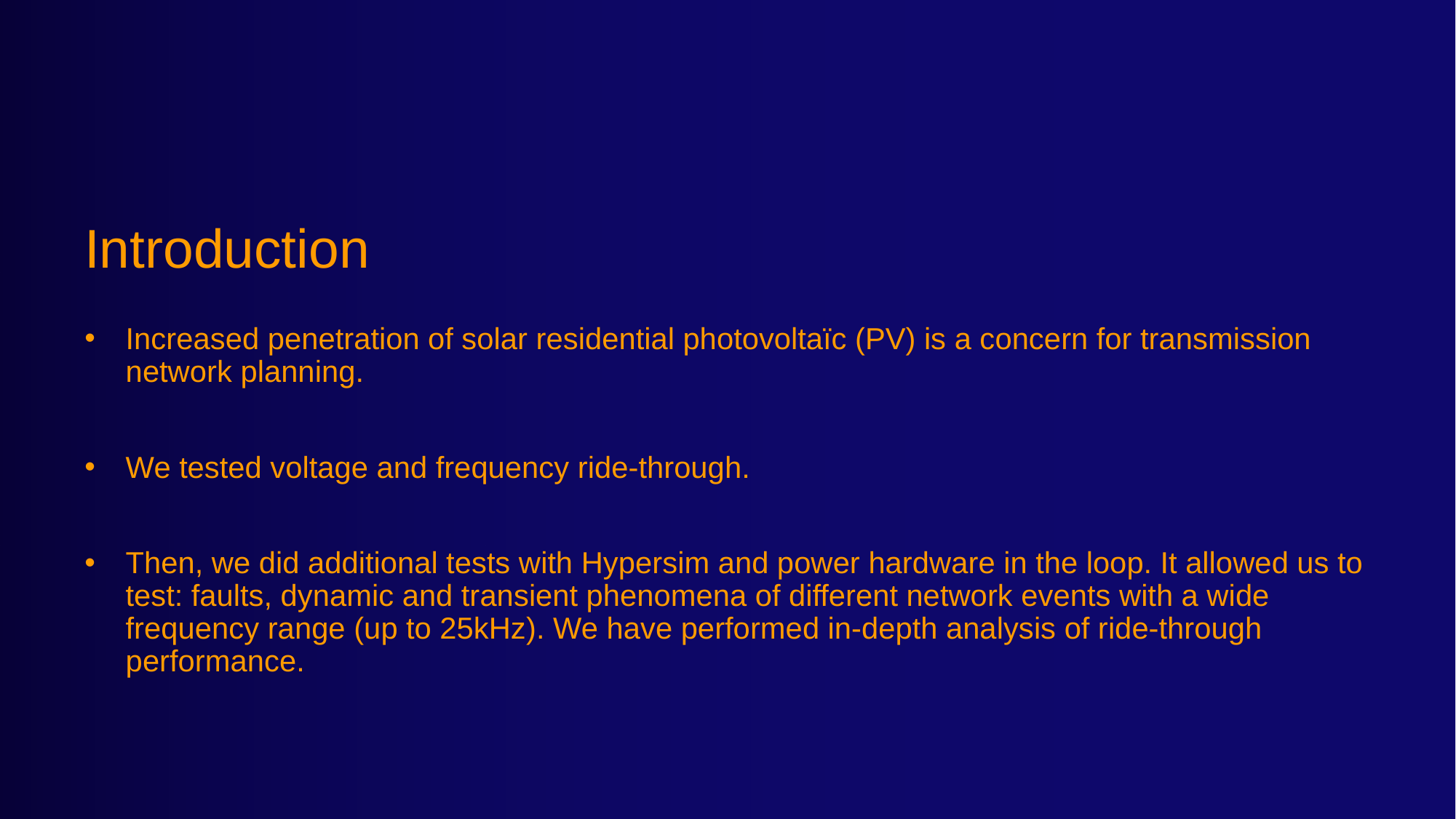

# Introduction
Increased penetration of solar residential photovoltaïc (PV) is a concern for transmission network planning.

We tested voltage and frequency ride-through.

Then, we did additional tests with Hypersim and power hardware in the loop. It allowed us to test: faults, dynamic and transient phenomena of different network events with a wide frequency range (up to 25kHz). We have performed in-depth analysis of ride-through performance.